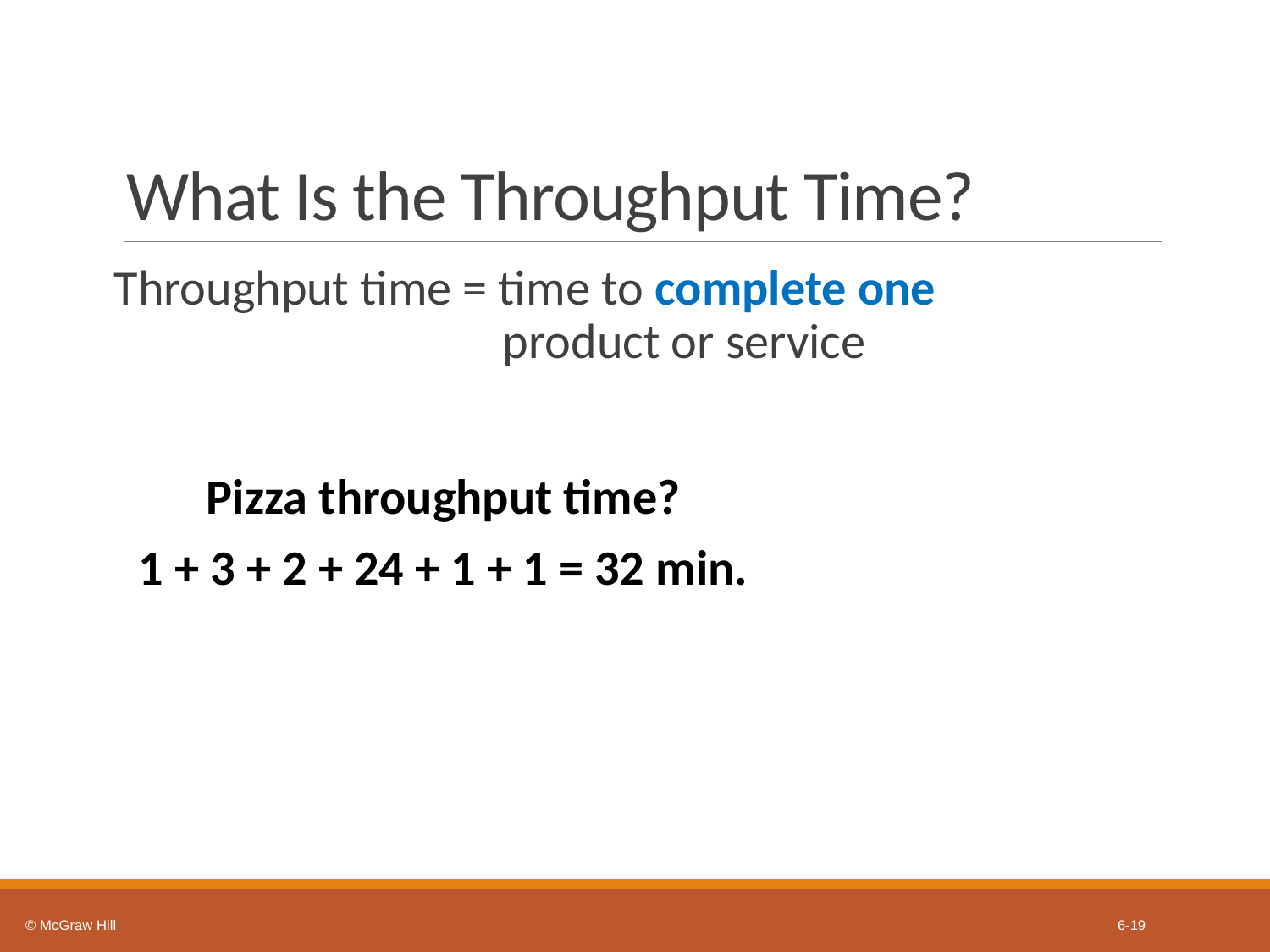

# What Is the Throughput Time?
Throughput time = time to complete one product or service
Pizza throughput time?
1 + 3 + 2 + 24 + 1 + 1 = 32 min.